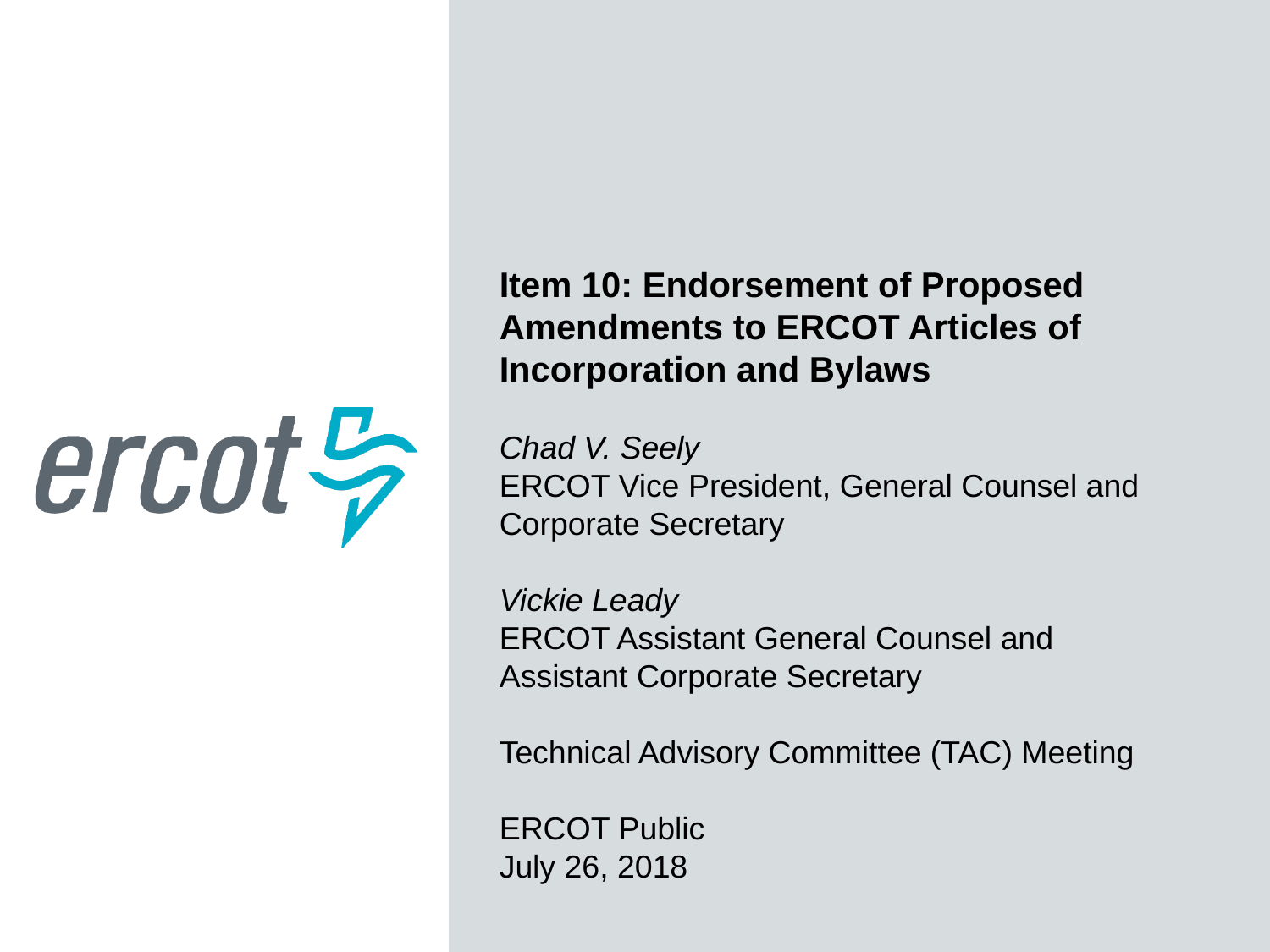

Item 10: Endorsement of Proposed Amendments to ERCOT Articles of Incorporation and Bylaws

Chad V. Seely
ERCOT Vice President, General Counsel and Corporate Secretary

Vickie Leady
ERCOT Assistant General Counsel and
Assistant Corporate Secretary

Technical Advisory Committee (TAC) Meeting

ERCOT Public
July 26, 2018